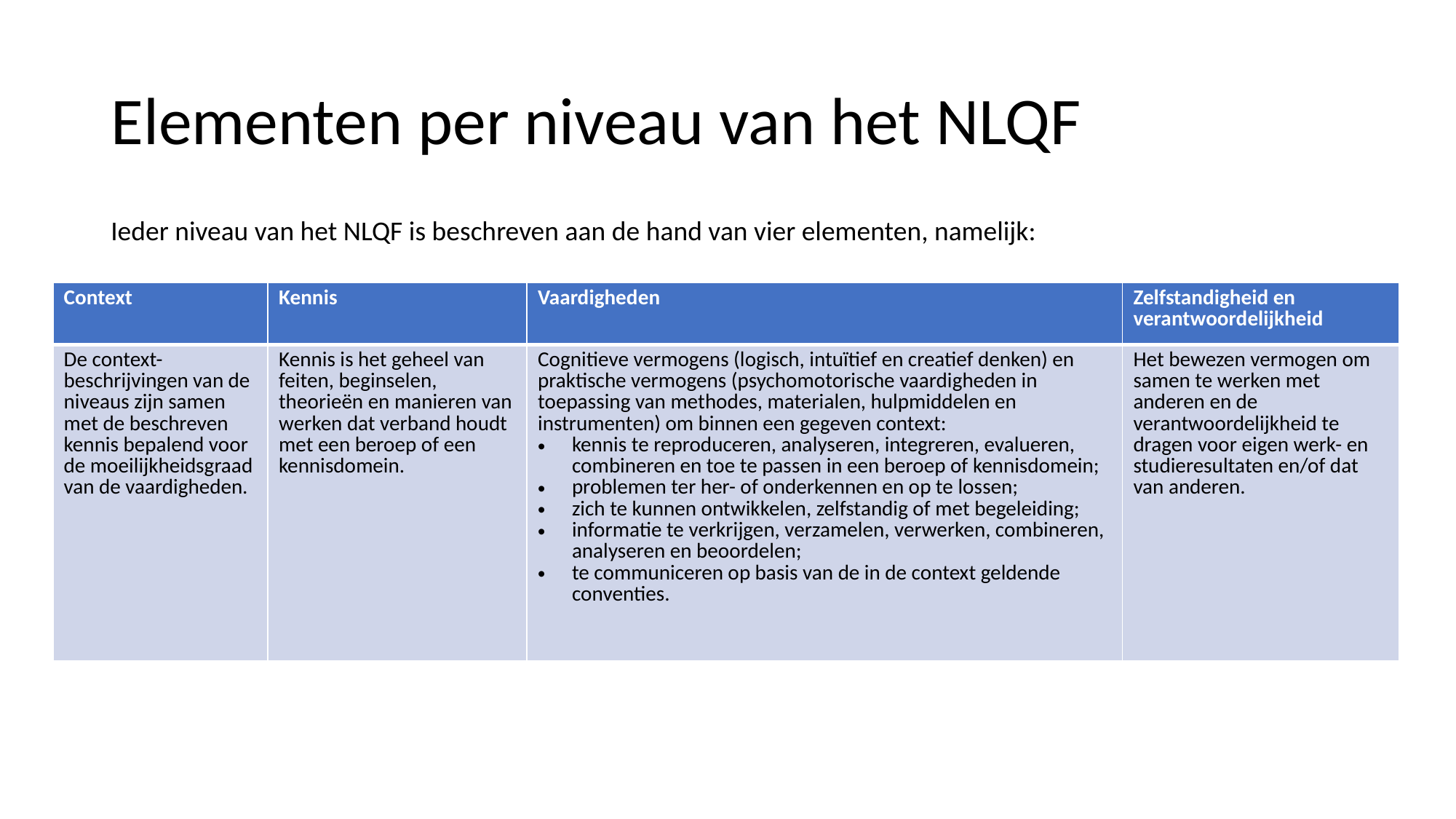

# Elementen per niveau van het NLQF
Ieder niveau van het NLQF is beschreven aan de hand van vier elementen, namelijk:
| Context | Kennis | Vaardigheden | Zelfstandigheid en verantwoordelijkheid |
| --- | --- | --- | --- |
| De context-beschrijvingen van de niveaus zijn samen met de beschreven kennis bepalend voor de moeilijkheidsgraad van de vaardigheden. | Kennis is het geheel van feiten, beginselen, theorieën en manieren van werken dat verband houdt met een beroep of een kennisdomein. | Cognitieve vermogens (logisch, intuïtief en creatief denken) en praktische vermogens (psychomotorische vaardigheden in toepassing van methodes, materialen, hulpmiddelen en instrumenten) om binnen een gegeven context: kennis te reproduceren, analyseren, integreren, evalueren, combineren en toe te passen in een beroep of kennisdomein; problemen ter her- of onderkennen en op te lossen; zich te kunnen ontwikkelen, zelfstandig of met begeleiding; informatie te verkrijgen, verzamelen, verwerken, combineren, analyseren en beoordelen; te communiceren op basis van de in de context geldende conventies. | Het bewezen vermogen om samen te werken met anderen en de verantwoordelijkheid te dragen voor eigen werk- en studieresultaten en/of dat van anderen. |